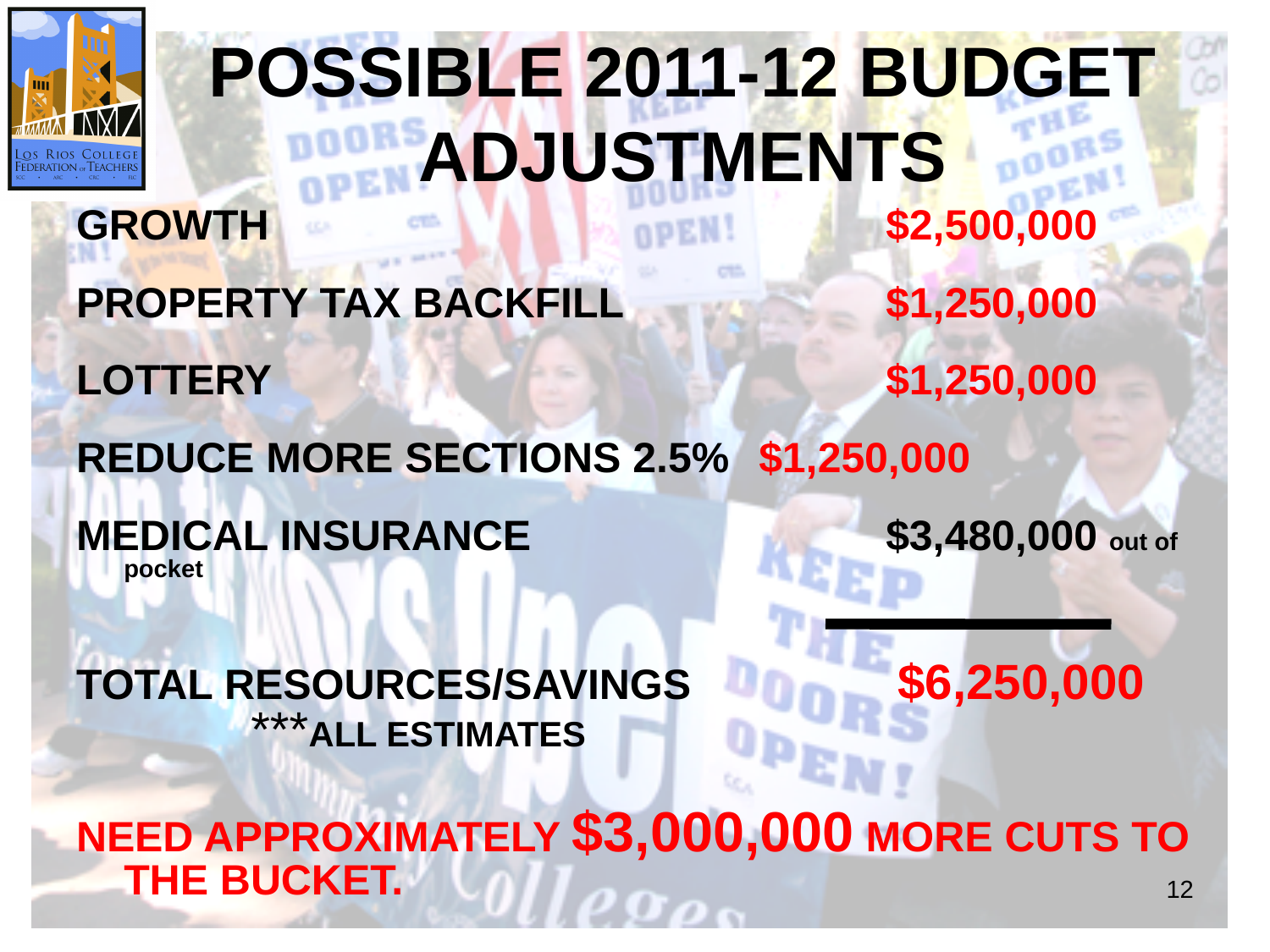

# POSSIBLE 2011-12 BUDGET ADJUSTMENTS
GROWTH		 			$2,500,000

PROPERTY TAX BACKFILL 	 	$1,250,000

LOTTERY 					$1,250,000

REDUCE MORE SECTIONS 2.5% 	$1,250,000

MEDICAL INSURANCE 			$3,480,000 out of pocket

TOTAL RESOURCES/SAVINGS		 $6,250,000 	***ALL ESTIMATES

NEED APPROXIMATELY $3,000,000 MORE CUTS TO THE BUCKET.

12